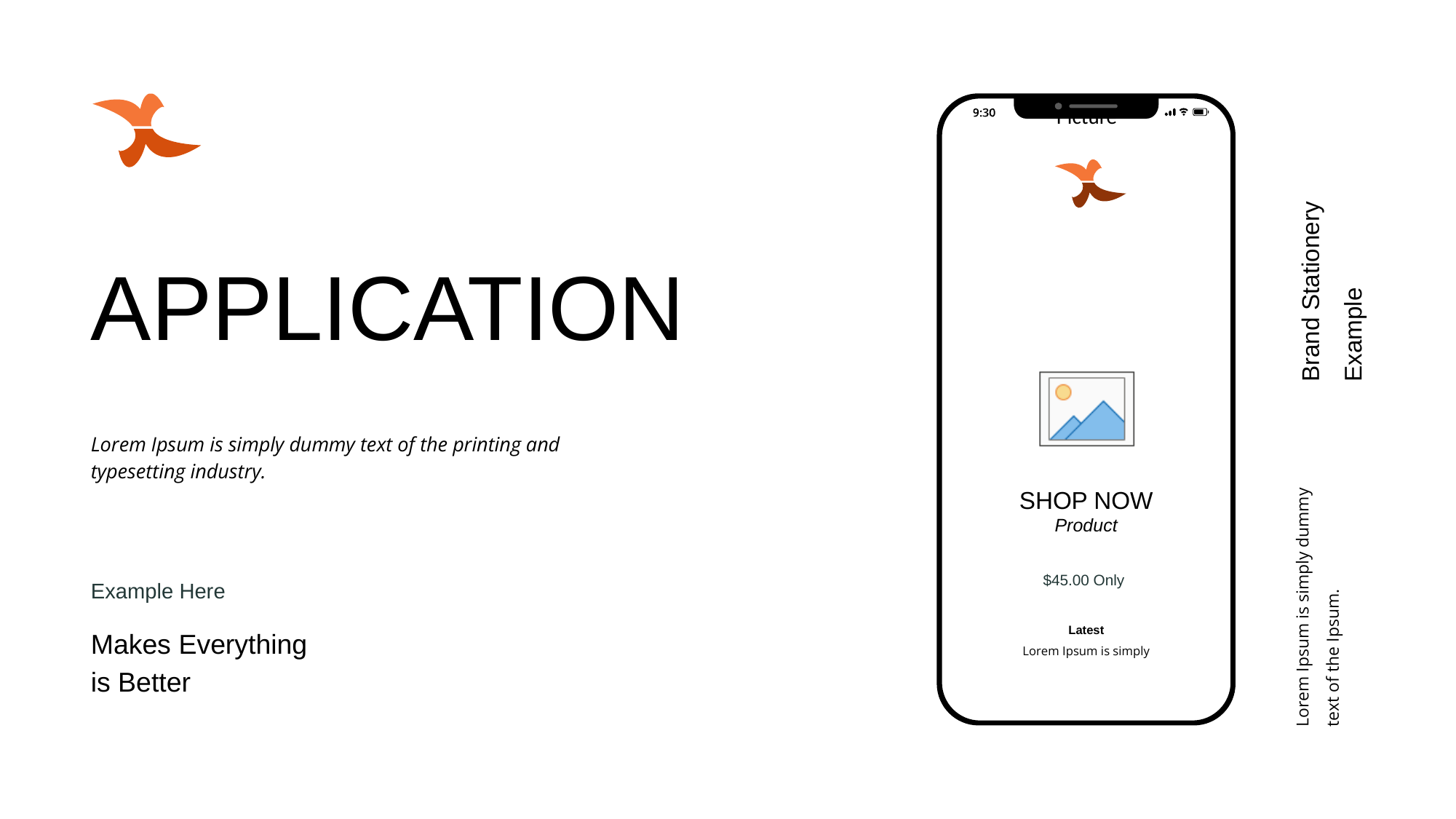

Brand Stationery
Example
APPLICATION
Lorem Ipsum is simply dummy text of the printing and typesetting industry.
SHOP NOW
Product
Lorem Ipsum is simply dummy text of the Ipsum.

$45.00 Only
Example Here
Latest
Lorem Ipsum is simply
Makes Everything
is Better